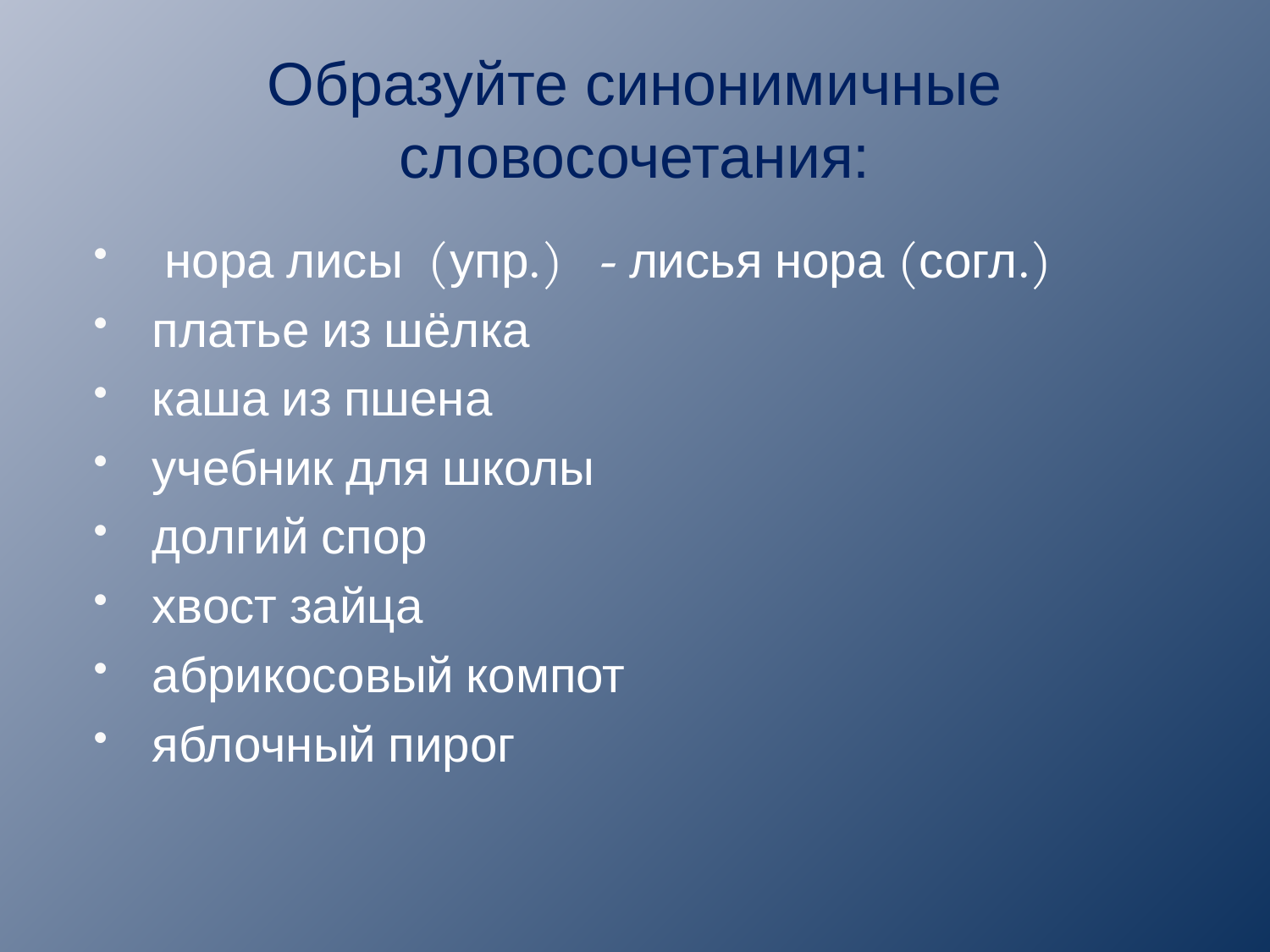

# Образуйте синонимичные словосочетания:
 нора лисы  (упр.)   - лисья нора (согл.)
платье из шёлка
каша из пшена
учебник для школы
долгий спор
хвост зайца
абрикосовый компот
яблочный пирог